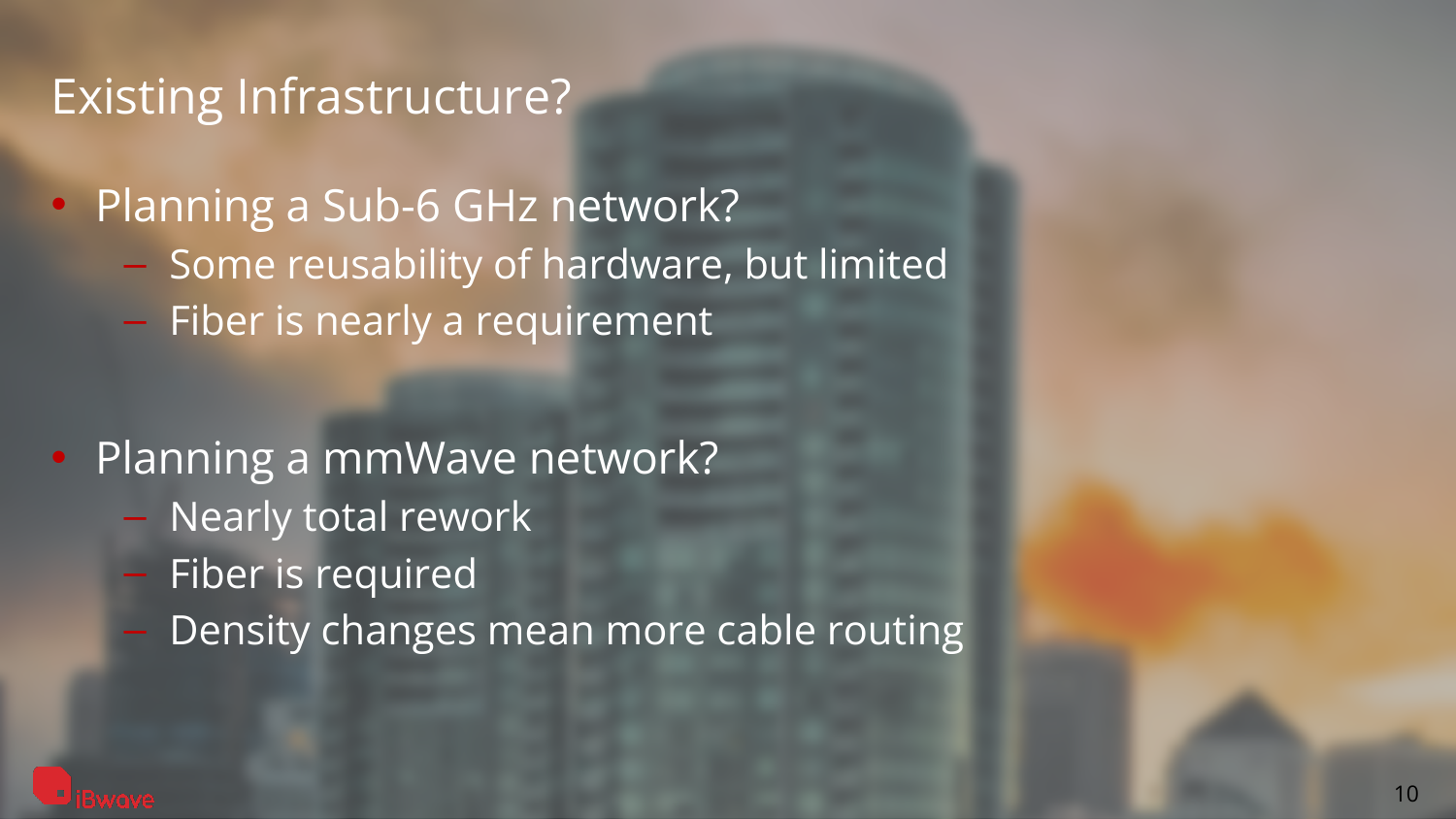

# Existing Infrastructure?
Planning a Sub-6 GHz network?
Some reusability of hardware, but limited
Fiber is nearly a requirement

Planning a mmWave network?
Nearly total rework
Fiber is required
Density changes mean more cable routing